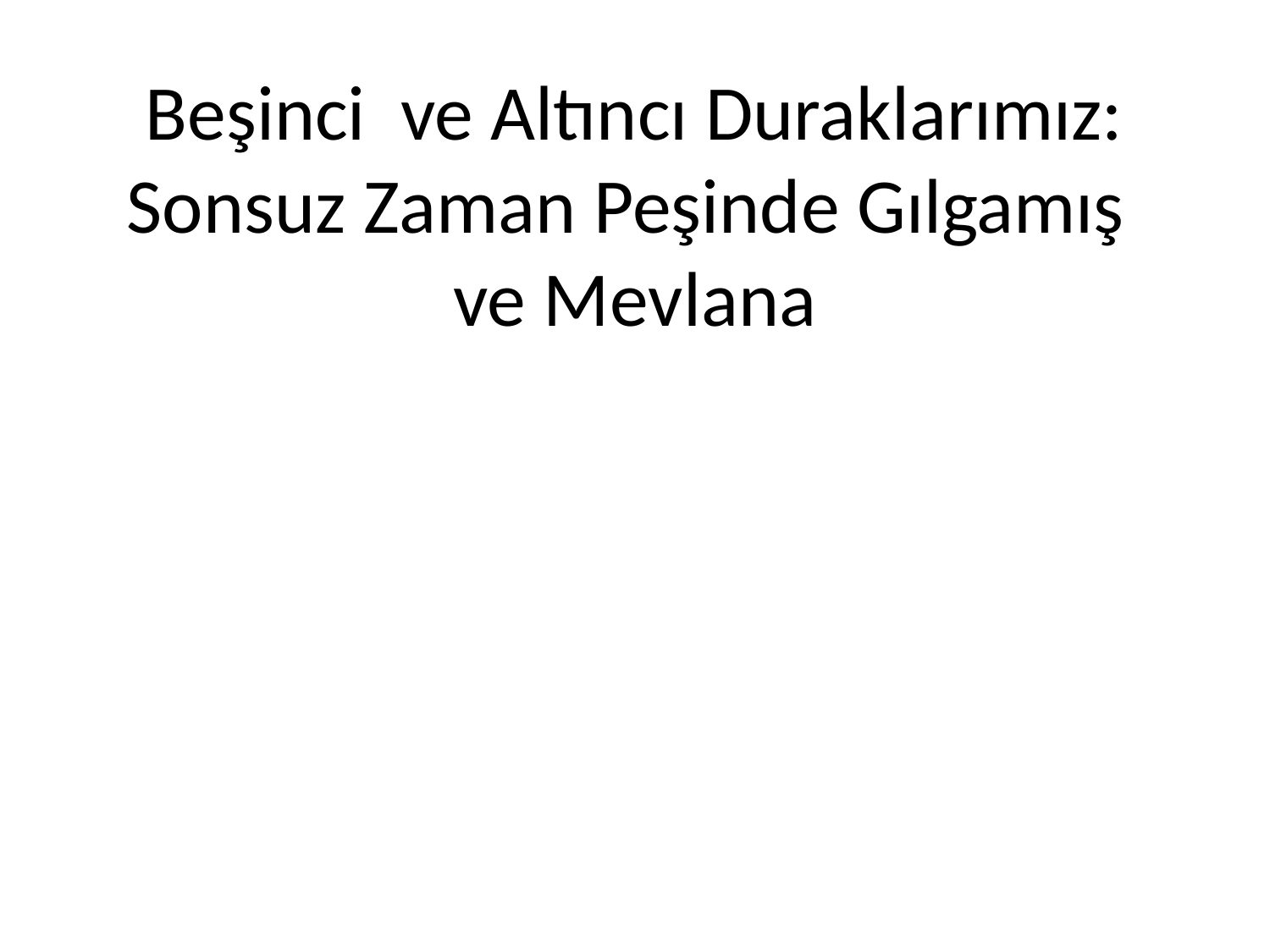

# Beşinci  ve Altıncı Duraklarımız: Sonsuz Zaman Peşinde Gılgamış ve Mevlana